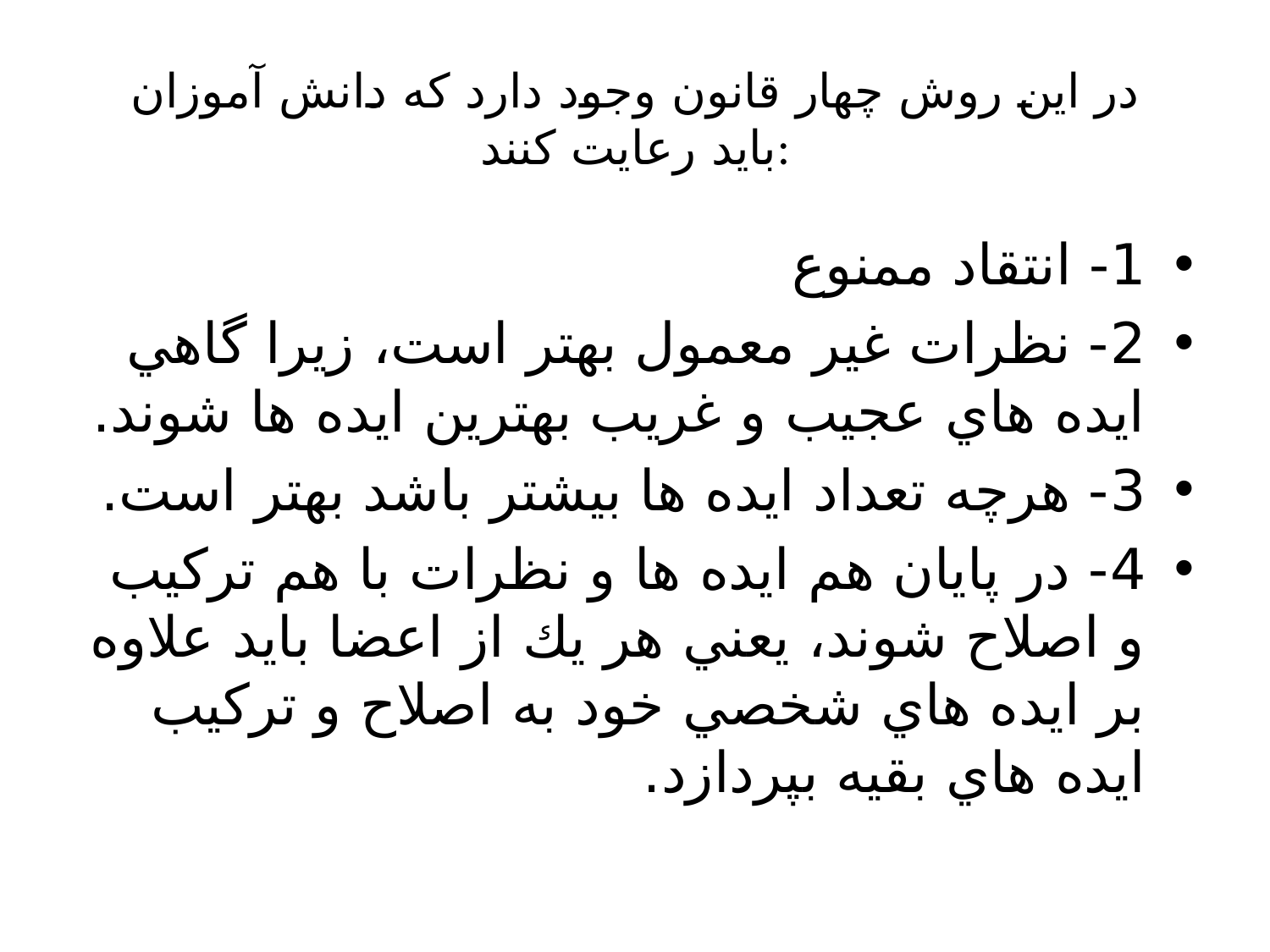

# در اين روش چهار قانون وجود دارد كه دانش آموزان بايد رعايت كنند:
1- انتقاد ممنوع
2- نظرات غير معمول بهتر است، زيرا گاهي ايده هاي عجيب و غريب بهترين ايده ها شوند.
3- هرچه تعداد ايده ها بيشتر باشد بهتر است.
4- در پايان هم ايده ها و نظرات با هم تركيب و اصلاح شوند، يعني هر يك از اعضا بايد علاوه بر ايده هاي شخصي خود به اصلاح و تركيب ايده هاي بقيه بپردازد.